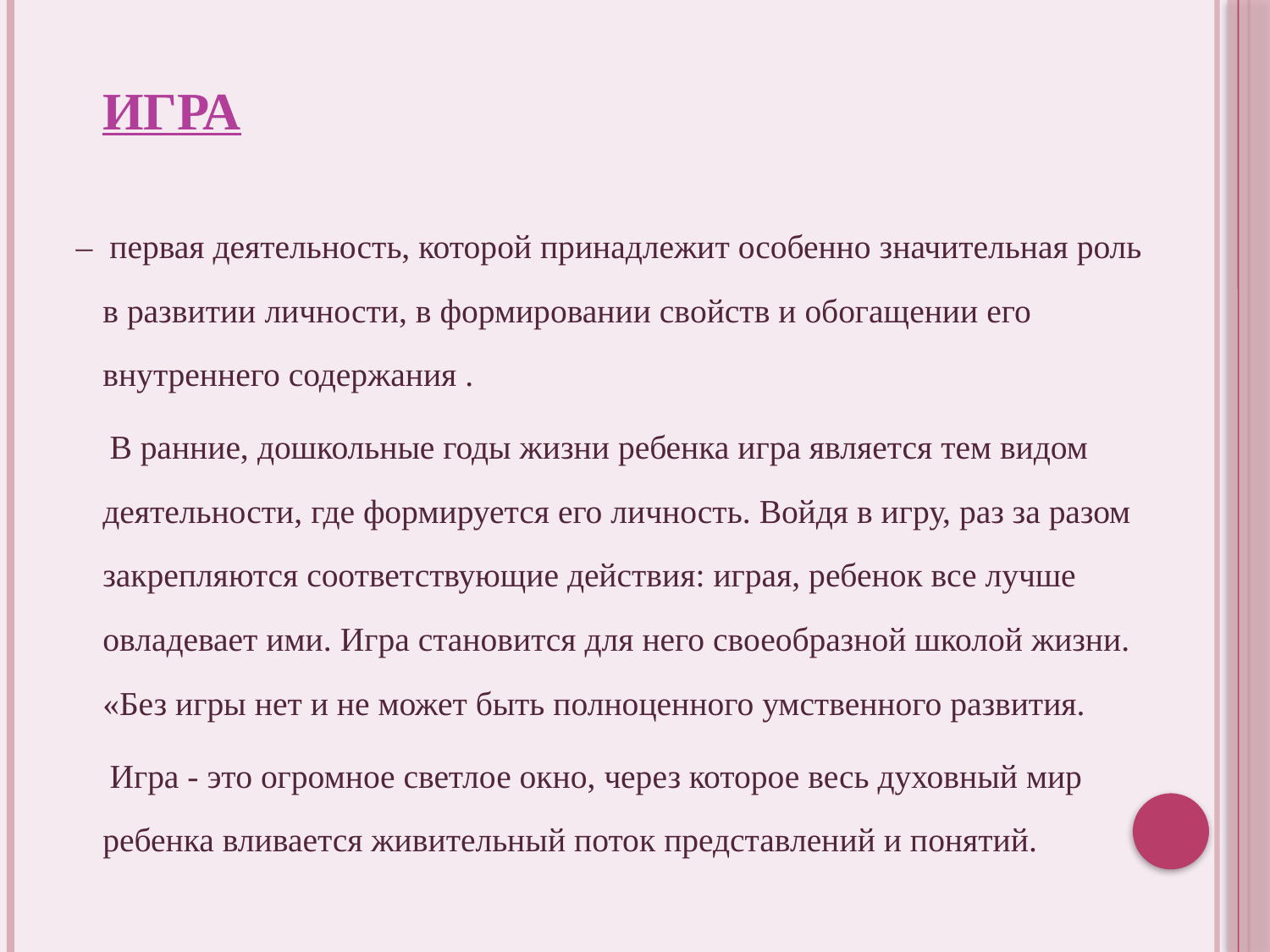

# Игра

 –  первая деятельность, которой принадлежит особенно значительная роль в развитии личности, в формировании свойств и обогащении его внутреннего содержания .
     В ранние, дошкольные годы жизни ребенка игра является тем видом деятельности, где формируется его личность. Войдя в игру, раз за разом закрепляются соответствующие действия: играя, ребенок все лучше овладевает ими. Игра становится для него своеобразной школой жизни. «Без игры нет и не может быть полноценного умственного развития.
     Игра - это огромное светлое окно, через которое весь духовный мир ребенка вливается живительный поток представлений и понятий.